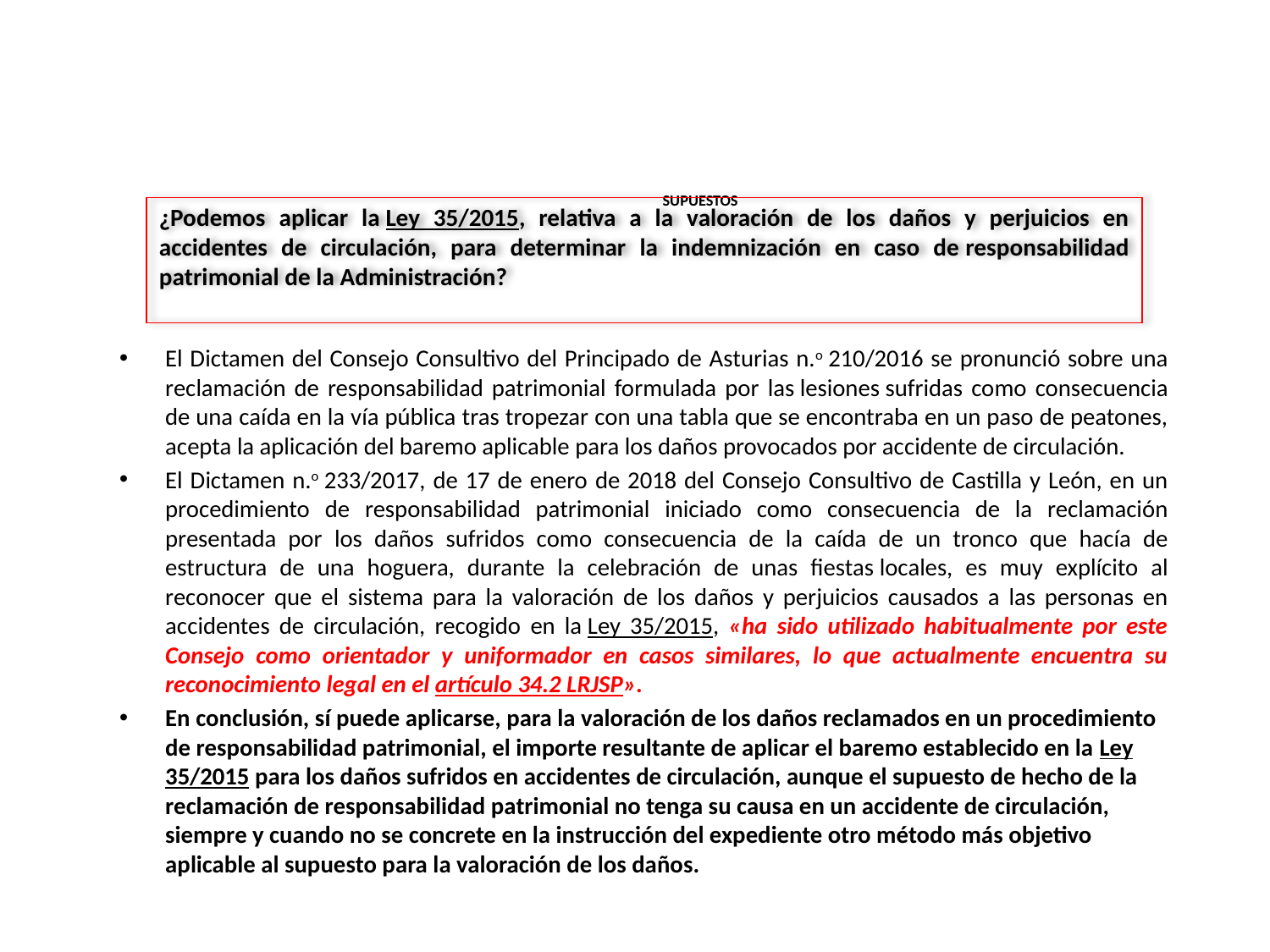

# SUPUESTOS
¿Podemos aplicar la Ley 35/2015, relativa a la valoración de los daños y perjuicios en accidentes de circulación, para determinar la indemnización en caso de responsabilidad patrimonial de la Administración?

El Dictamen del Consejo Consultivo del Principado de Asturias n.o 210/2016 se pronunció sobre una reclamación de responsabilidad patrimonial formulada por las lesiones sufridas como consecuencia de una caída en la vía pública tras tropezar con una tabla que se encontraba en un paso de peatones, acepta la aplicación del baremo aplicable para los daños provocados por accidente de circulación.
El Dictamen n.o 233/2017, de 17 de enero de 2018 del Consejo Consultivo de Castilla y León, en un procedimiento de responsabilidad patrimonial iniciado como consecuencia de la reclamación presentada por los daños sufridos como consecuencia de la caída de un tronco que hacía de estructura de una hoguera, durante la celebración de unas fiestas locales, es muy explícito al reconocer que el sistema para la valoración de los daños y perjuicios causados a las personas en accidentes de circulación, recogido en la Ley 35/2015, «ha sido utilizado habitualmente por este Consejo como orientador y uniformador en casos similares, lo que actualmente encuentra su reconocimiento legal en el artículo 34.2 LRJSP».
En conclusión, sí puede aplicarse, para la valoración de los daños reclamados en un procedimiento de responsabilidad patrimonial, el importe resultante de aplicar el baremo establecido en la Ley 35/2015 para los daños sufridos en accidentes de circulación, aunque el supuesto de hecho de la reclamación de responsabilidad patrimonial no tenga su causa en un accidente de circulación, siempre y cuando no se concrete en la instrucción del expediente otro método más objetivo aplicable al supuesto para la valoración de los daños.